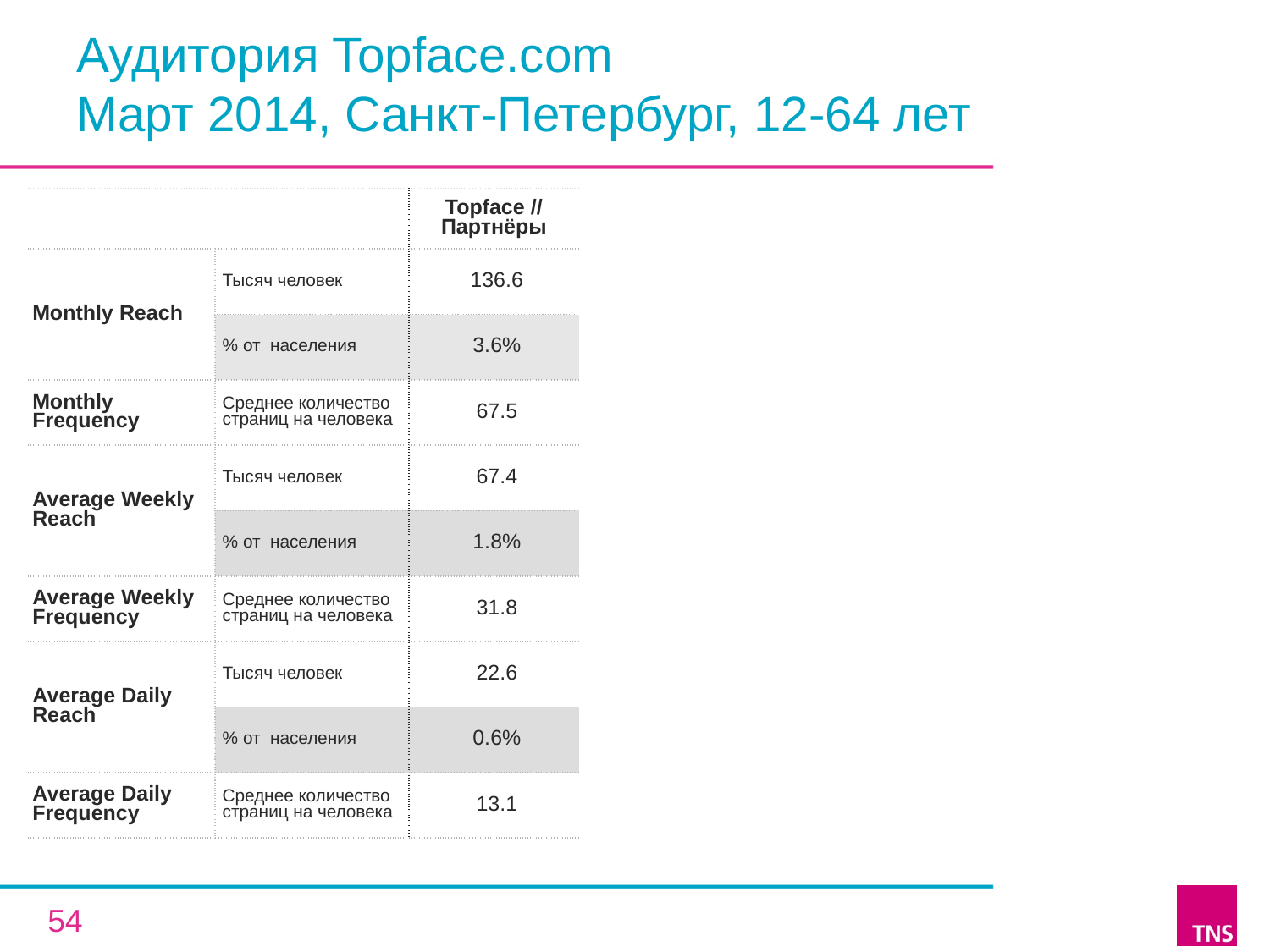

# Аудитория Topface.com Март 2014, Санкт-Петербург, 12-64 лет
|  |  | Topface // Партнёры |
| --- | --- | --- |
| Monthly Reach | Тысяч человек | 136.6 |
|  | % от населения | 3.6% |
| Monthly Frequency | Среднее количество страниц на человека | 67.5 |
| Average Weekly Reach | Тысяч человек | 67.4 |
|  | % от населения | 1.8% |
| Average Weekly Frequency | Среднее количество страниц на человека | 31.8 |
| Average Daily Reach | Тысяч человек | 22.6 |
|  | % от населения | 0.6% |
| Average Daily Frequency | Среднее количество страниц на человека | 13.1 |

54